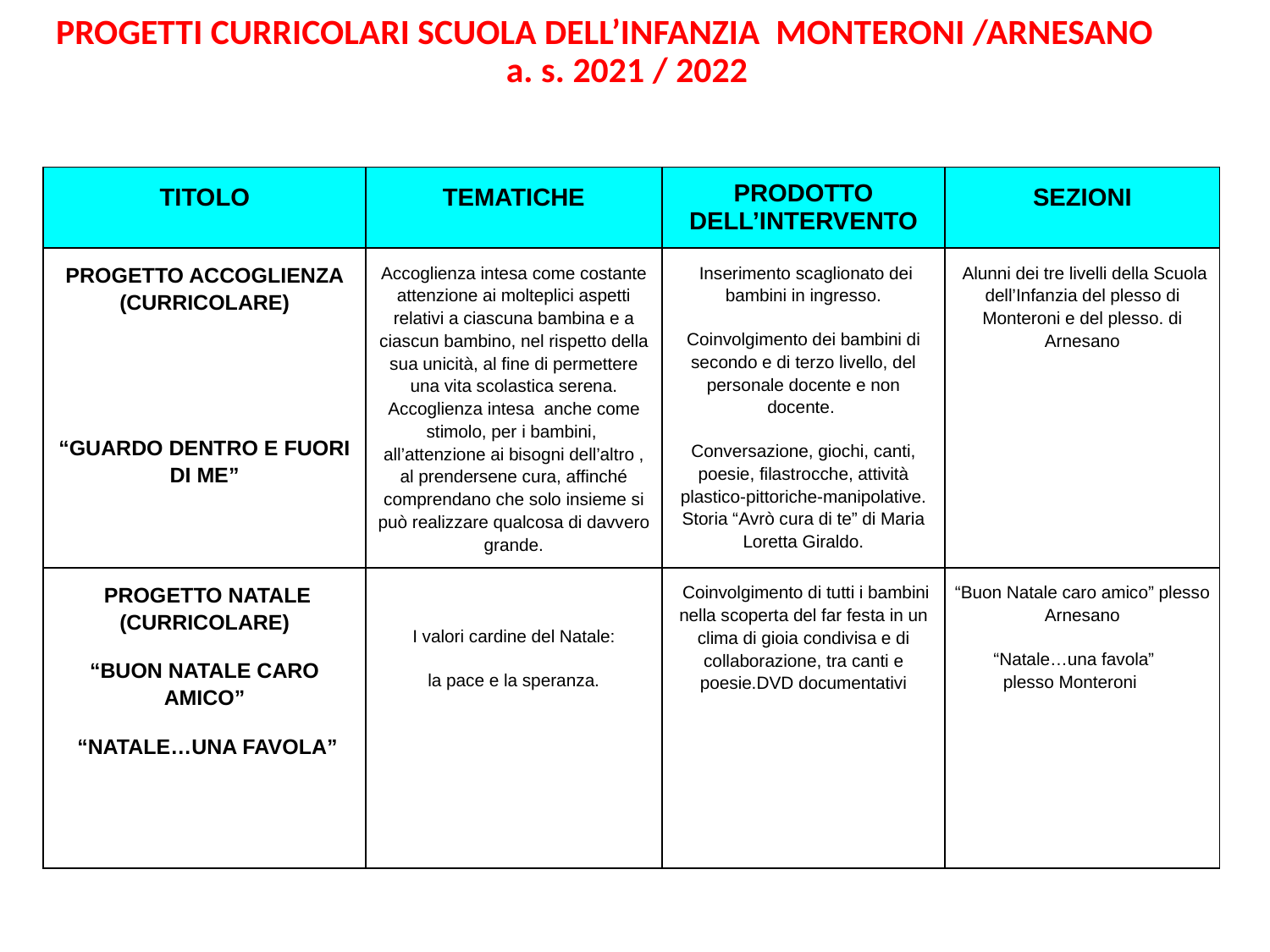

| PROGETTI CURRICOLARI SCUOLA DELL’INFANZIA MONTERONI /ARNESANO a. s. 2021 / 2022 |
| --- |
| TITOLO | TEMATICHE | PRODOTTO DELL’INTERVENTO | SEZIONI |
| --- | --- | --- | --- |
| PROGETTO ACCOGLIENZA (CURRICOLARE) “GUARDO DENTRO E FUORI DI ME” | Accoglienza intesa come costante attenzione ai molteplici aspetti relativi a ciascuna bambina e a ciascun bambino, nel rispetto della sua unicità, al fine di permettere una vita scolastica serena. Accoglienza intesa anche come stimolo, per i bambini, all’attenzione ai bisogni dell’altro , al prendersene cura, affinché comprendano che solo insieme si può realizzare qualcosa di davvero grande. | Inserimento scaglionato dei bambini in ingresso. Coinvolgimento dei bambini di secondo e di terzo livello, del personale docente e non docente. Conversazione, giochi, canti, poesie, filastrocche, attività plastico-pittoriche-manipolative. Storia “Avrò cura di te” di Maria Loretta Giraldo. | Alunni dei tre livelli della Scuola dell’Infanzia del plesso di Monteroni e del plesso. di Arnesano |
| PROGETTO NATALE (CURRICOLARE) “BUON NATALE CARO AMICO” “NATALE…UNA FAVOLA” | I valori cardine del Natale: la pace e la speranza. | Coinvolgimento di tutti i bambini nella scoperta del far festa in un clima di gioia condivisa e di collaborazione, tra canti e poesie.DVD documentativi | “Buon Natale caro amico” plesso Arnesano “Natale…una favola” plesso Monteroni |